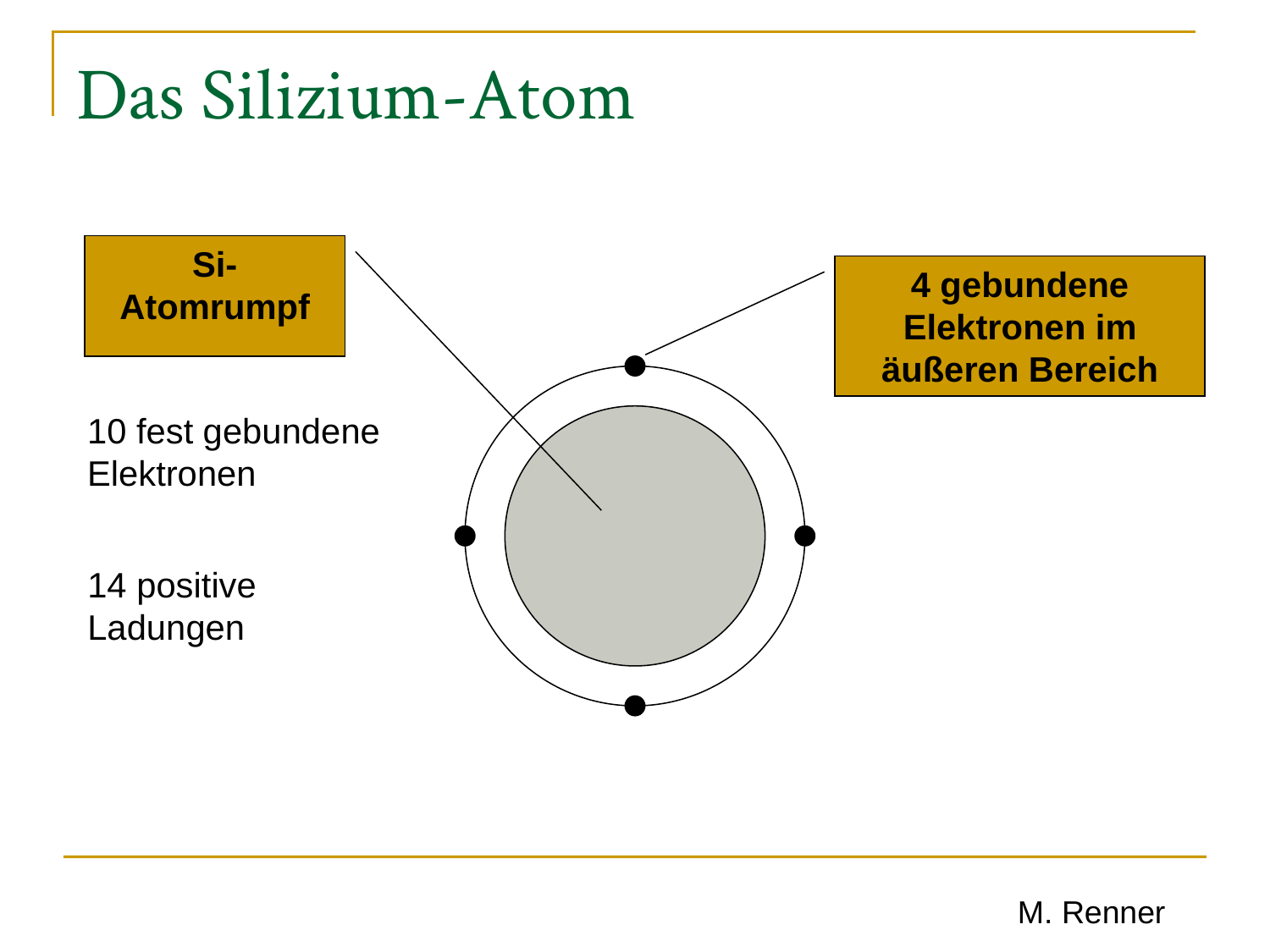

# Das Silizium-Atom
Si-Atomrumpf
4 gebundene Elektronen im äußeren Bereich

10 fest gebundene
Elektronen

14 positive Ladungen

M. Renner